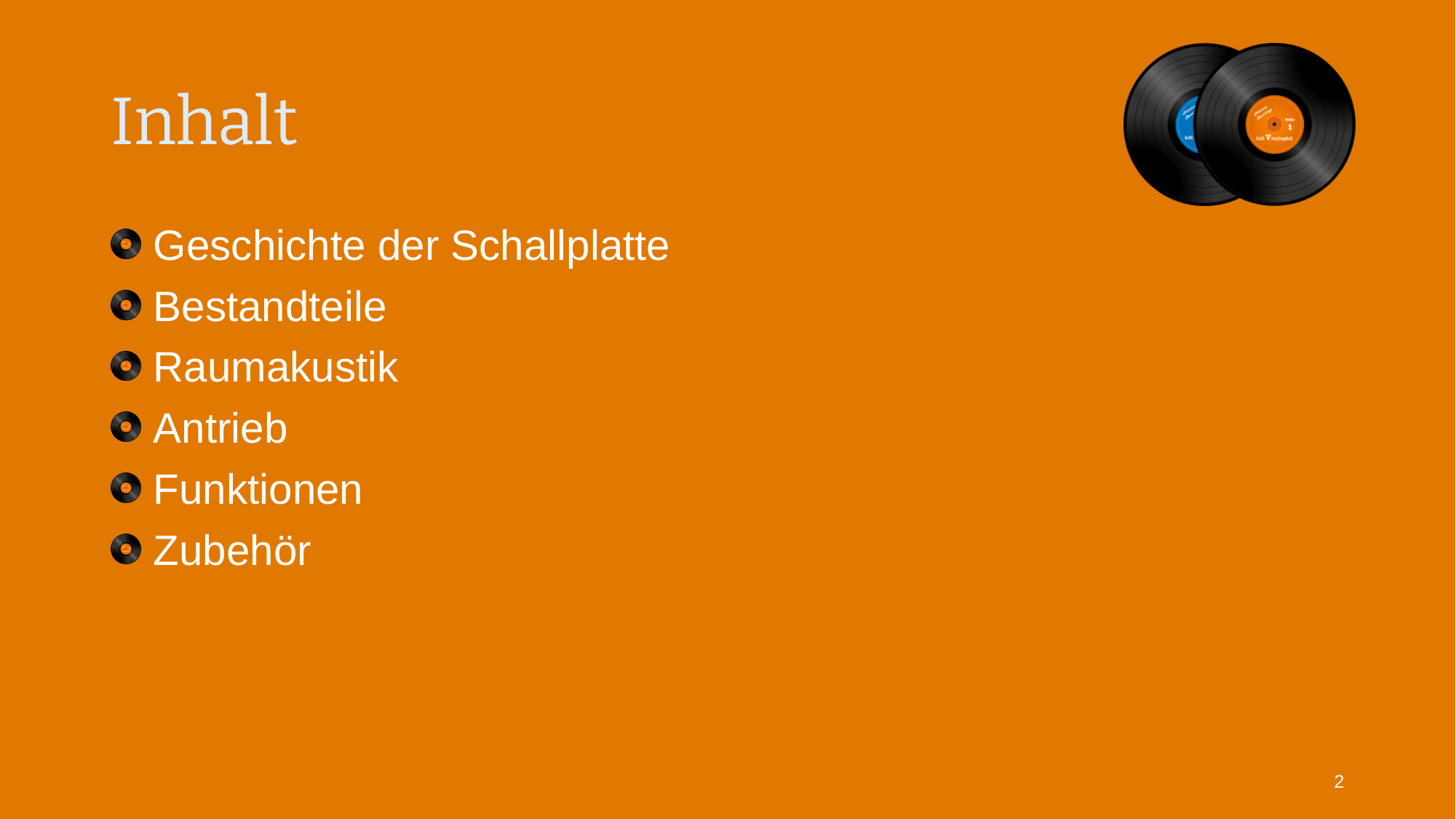

# Inhalt
Geschichte der Schallplatte
Bestandteile
Raumakustik
Antrieb
Funktionen
Zubehör
2